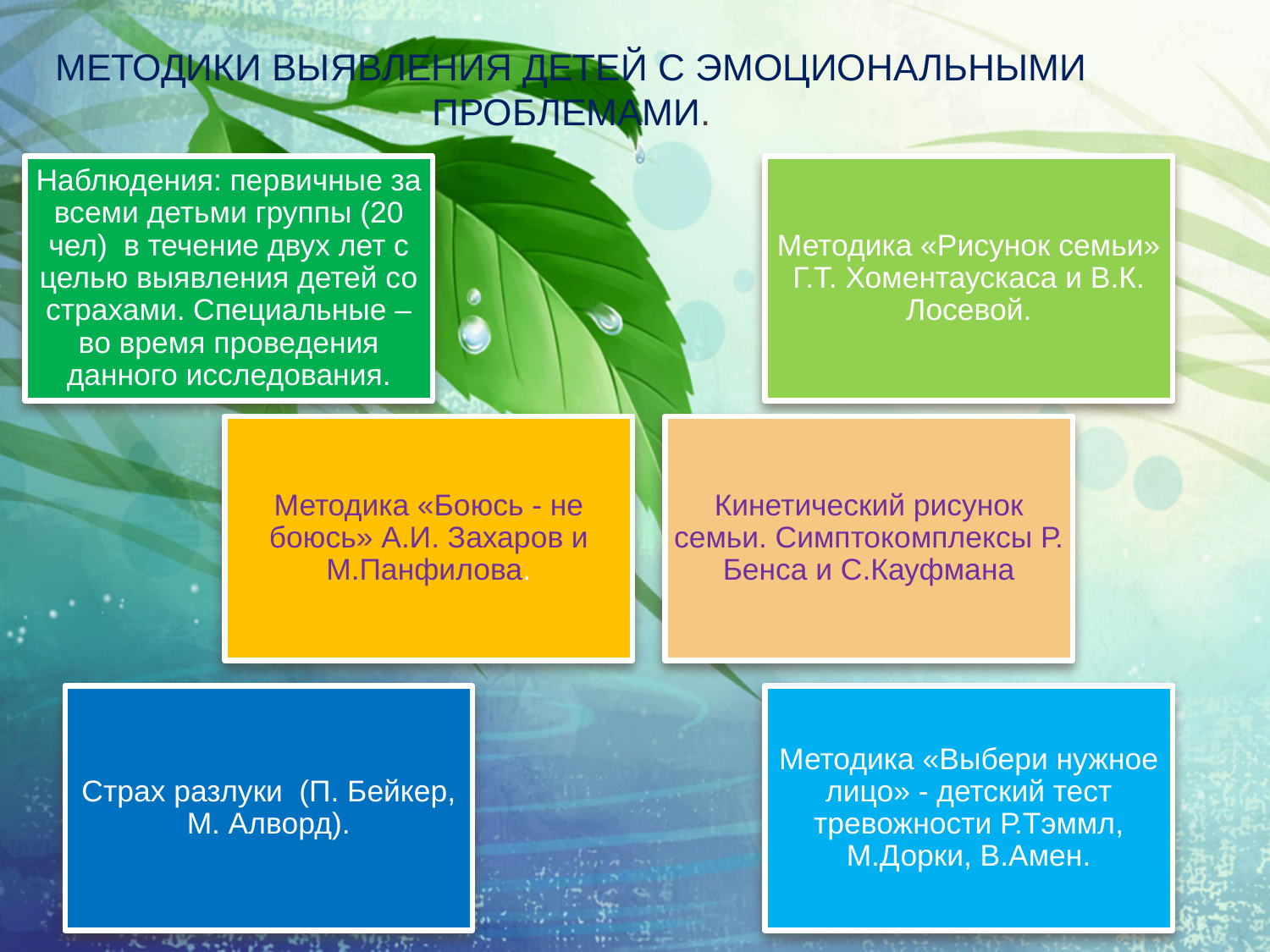

Методики выявления детей с эмоциональными проблемами.
Наблюдения: первичные за всеми детьми группы (20 чел)  в течение двух лет с целью выявления детей со страхами. Специальные – во время проведения данного исследования.
Методика «Рисунок семьи» Г.Т. Хоментаускаса и В.К. Лосевой.
Методика «Выбери нужное лицо» - детский тест тревожности Р.Тэммл, М.Дорки, В.Амен.
Страх разлуки  (П. Бейкер, М. Алворд).
Методика «Боюсь - не боюсь» А.И. Захаров и М.Панфилова.
Кинетический рисунок семьи. Симптокомплексы Р. Бенса и С.Кауфмана